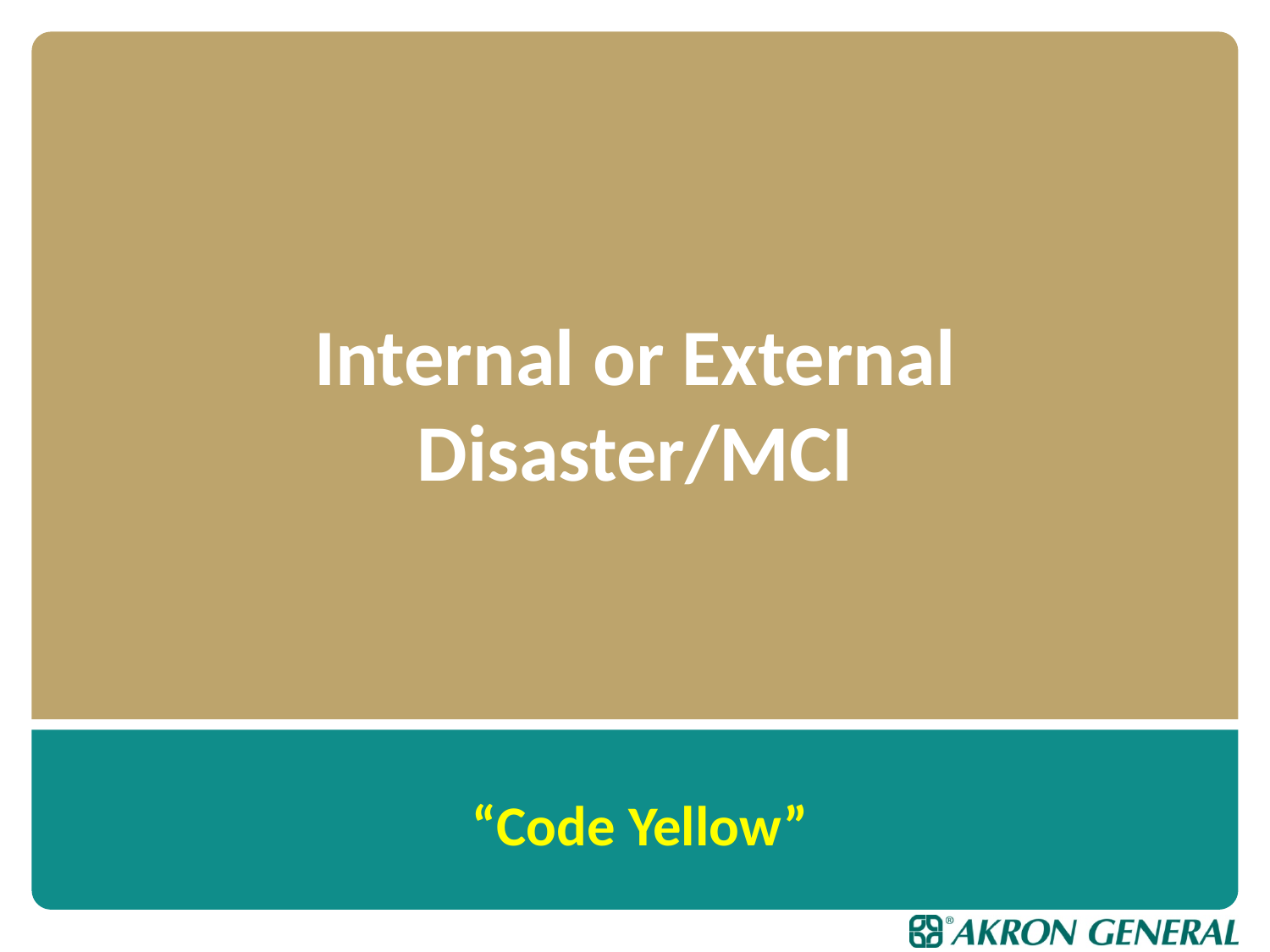

# Internal or External Disaster/MCI
“Code Yellow”